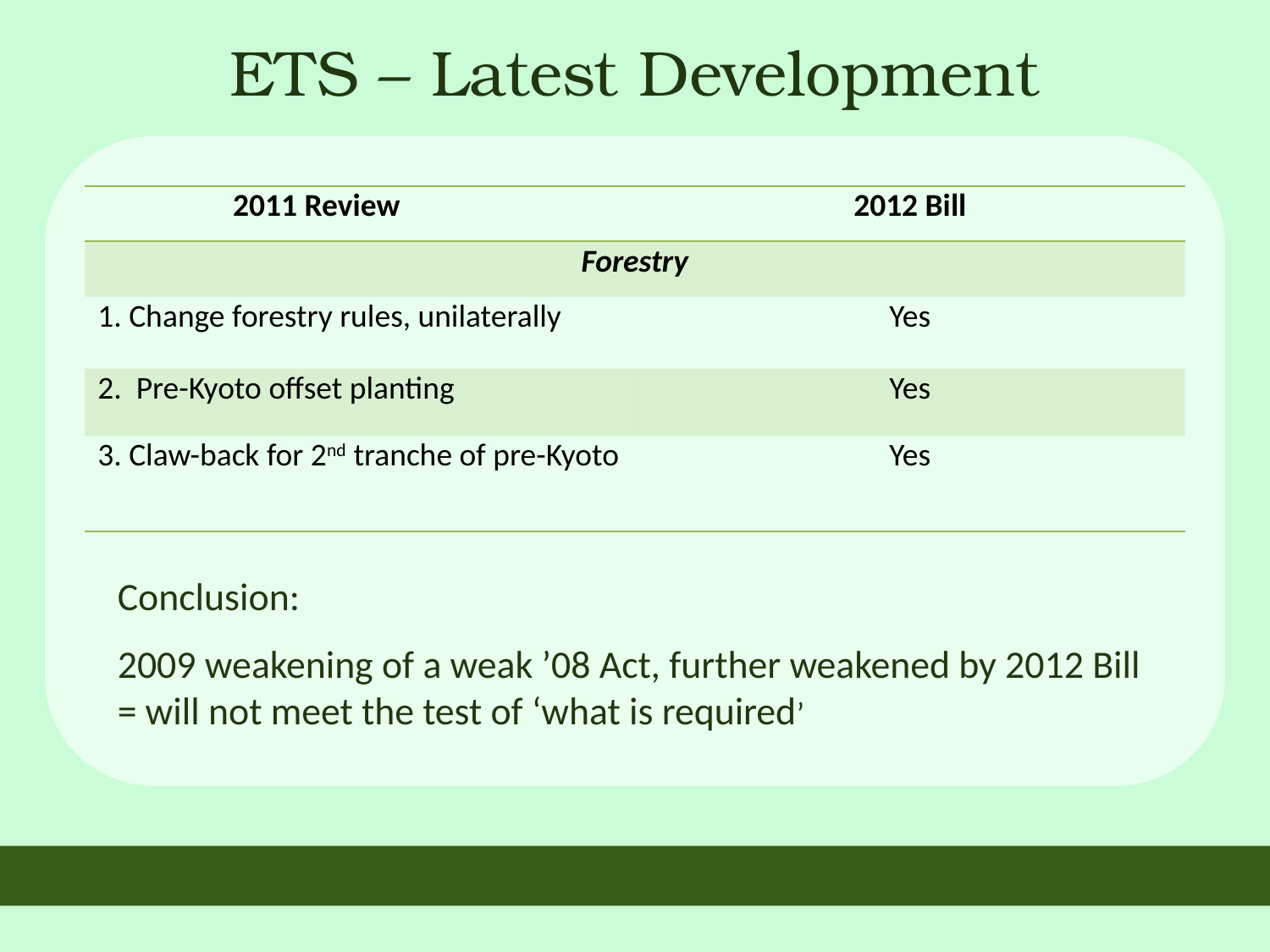

ETS – Latest Development

| 2011 Review | 2012 Bill |
| --- | --- |
| Forestry |  |
| 1. Change forestry rules, unilaterally | Yes |
| 2. Pre-Kyoto offset planting | Yes |
| 3. Claw-back for 2nd tranche of pre-Kyoto | Yes |
Conclusion:
2009 weakening of a weak ’08 Act, further weakened by 2012 Bill
= will not meet the test of ‘what is required’